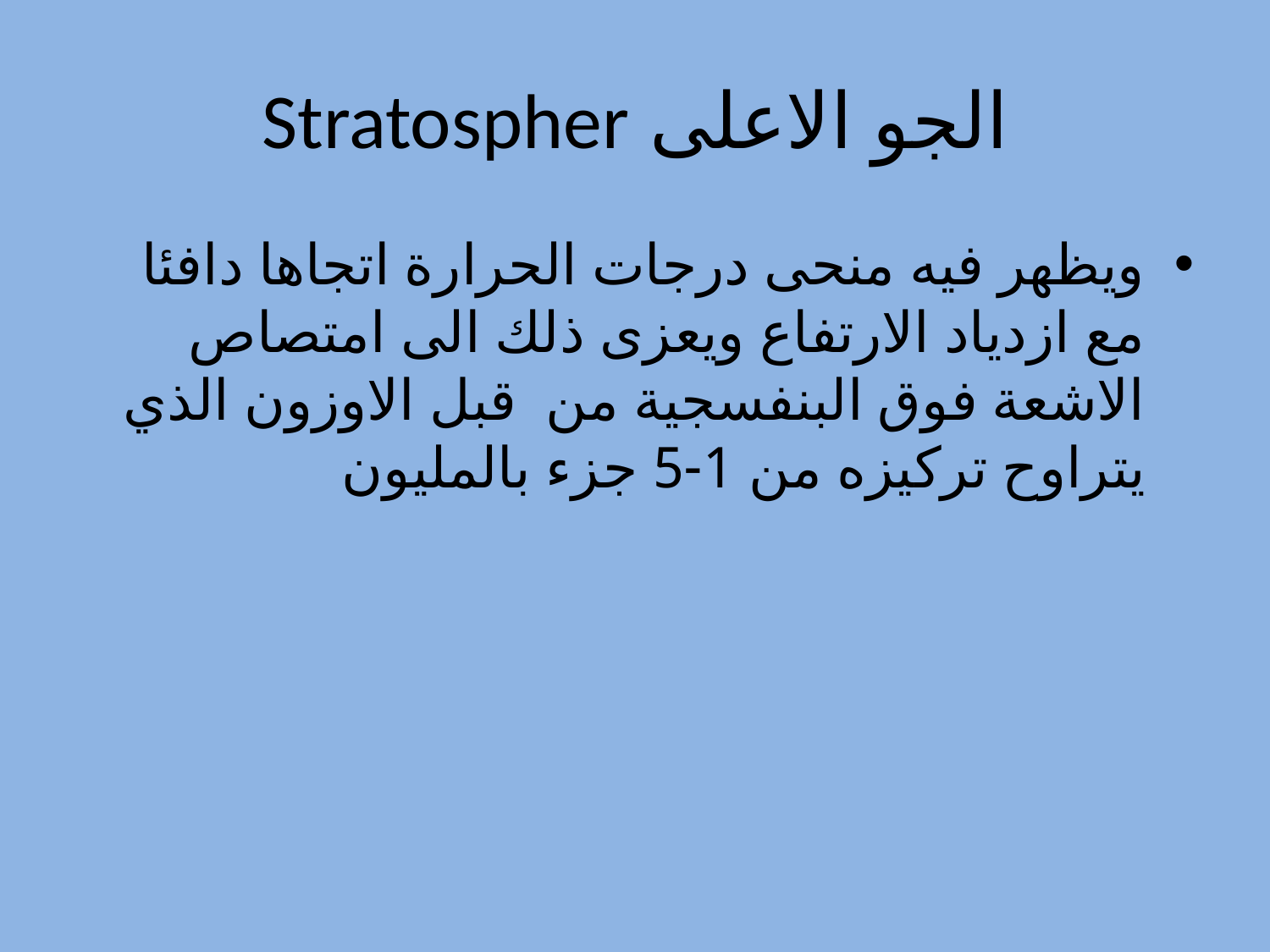

# الجو الاعلى Stratospher
ويظهر فيه منحى درجات الحرارة اتجاها دافئا مع ازدياد الارتفاع ويعزى ذلك الى امتصاص الاشعة فوق البنفسجية من  قبل الاوزون الذي يتراوح تركيزه من 1-5 جزء بالمليون